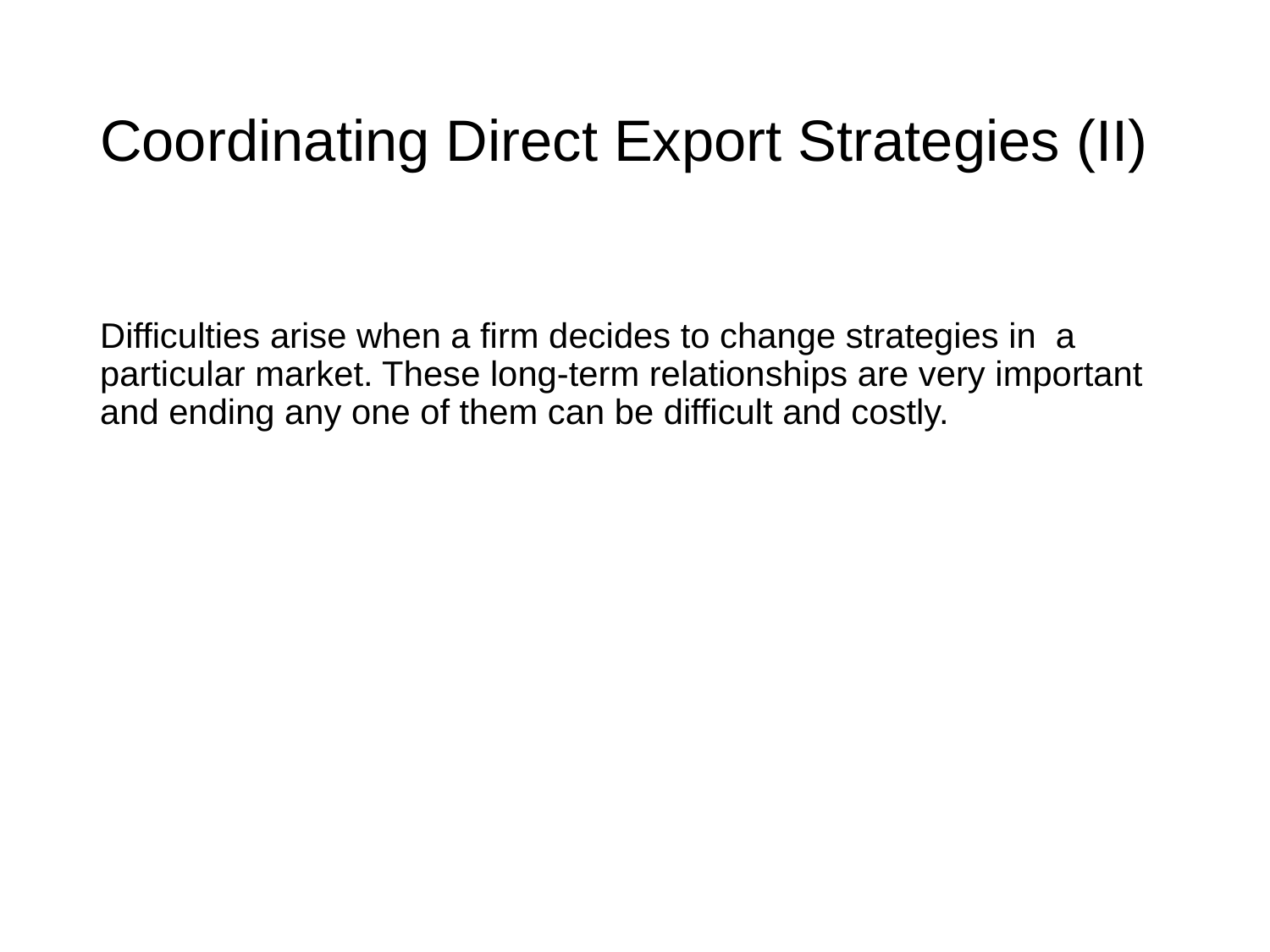

# Coordinating Direct Export Strategies (II)

Difficulties arise when a firm decides to change strategies in  a particular market. These long-term relationships are very important and ending any one of them can be difficult and costly.